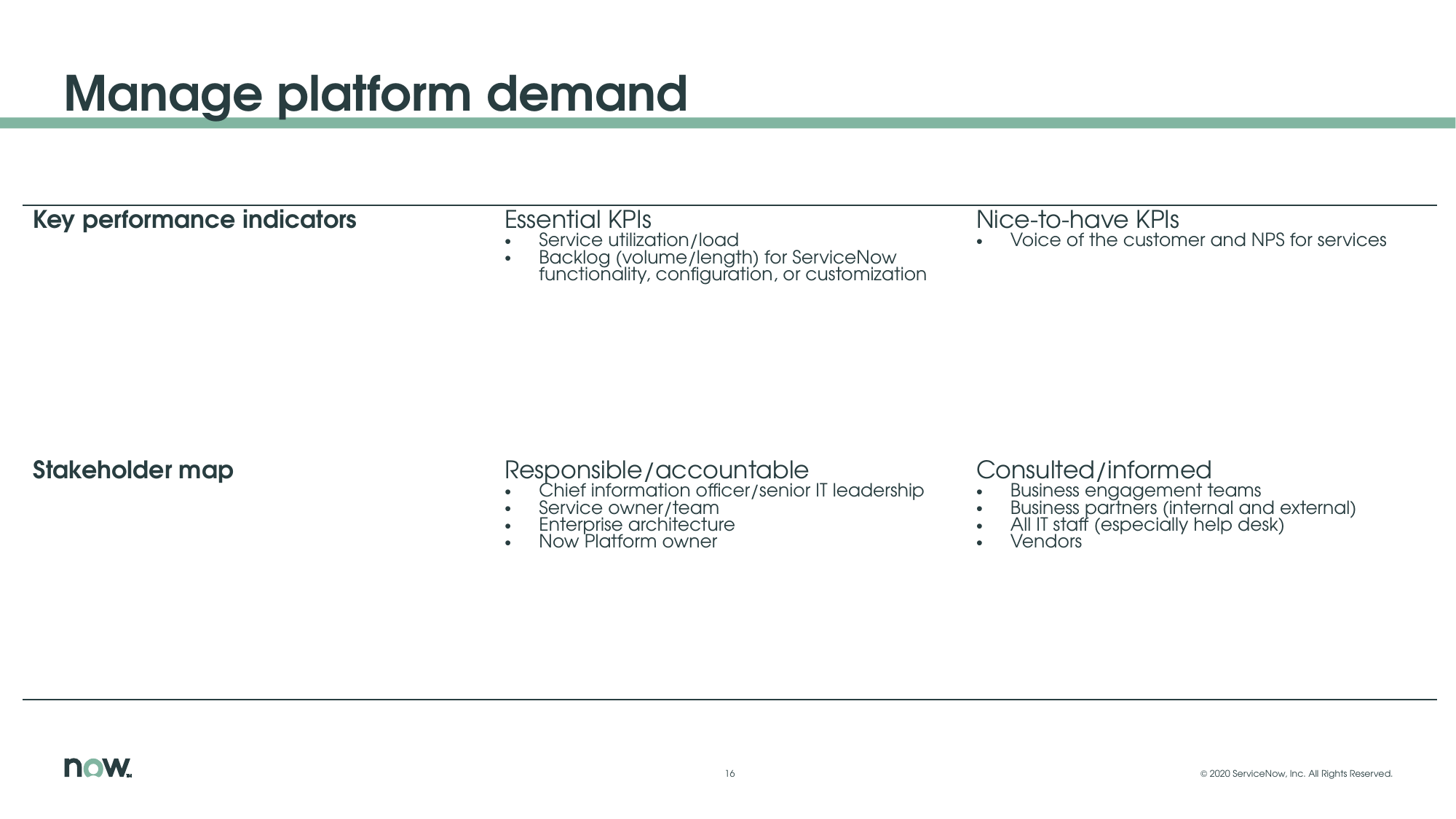

# Manage platform demand

| Key performance indicators | Essential KPIs Service utilization/load Backlog (volume/length) for ServiceNow functionality, configuration, or customization | Nice-to-have KPIs Voice of the customer and NPS for services |
| --- | --- | --- |
| Stakeholder map | Responsible/accountable Chief information officer/senior IT leadership Service owner/team Enterprise architecture Now Platform owner | Consulted/informed Business engagement teams Business partners (internal and external) All IT staff (especially help desk) Vendors |